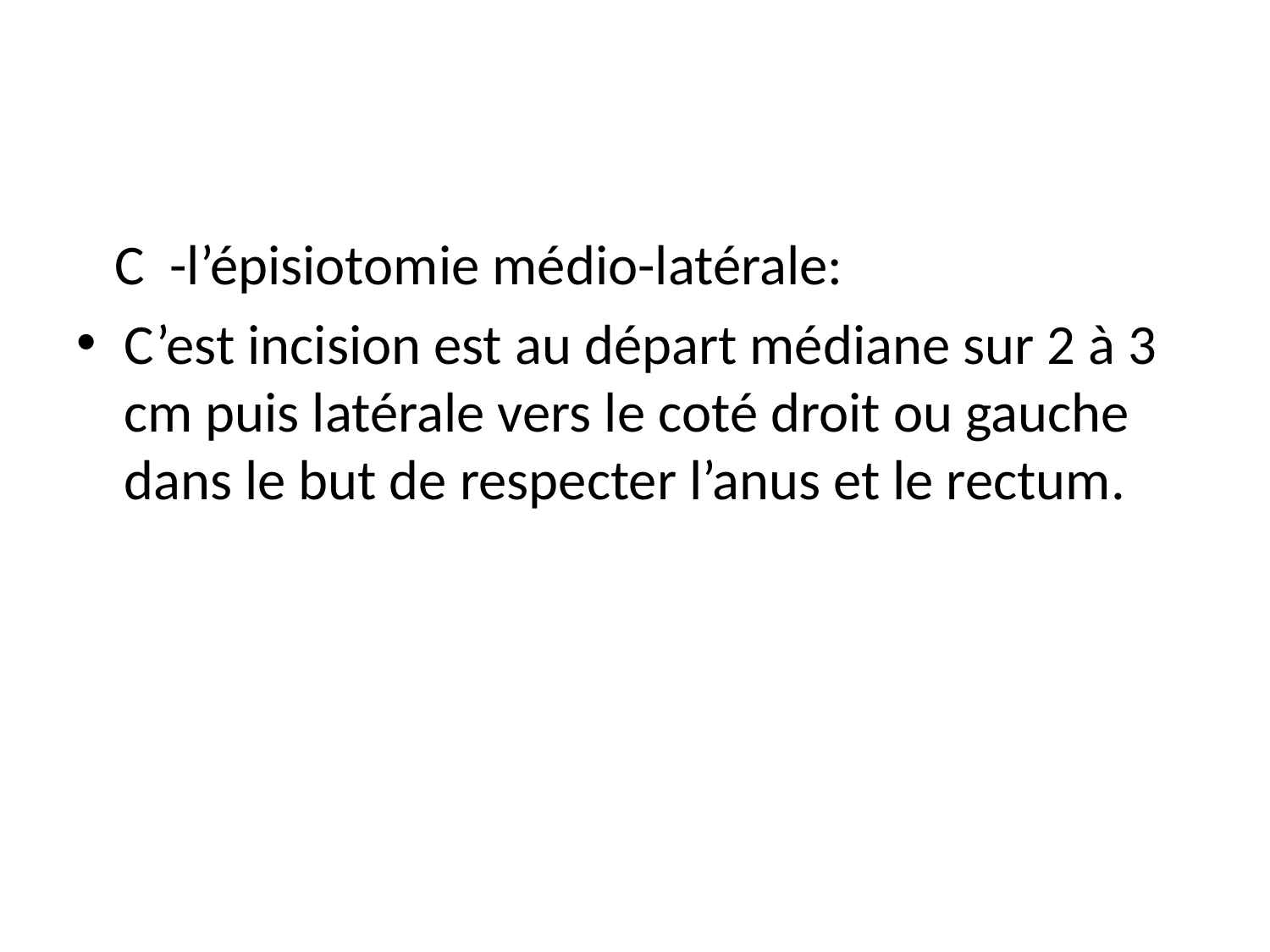

#
   C  -l’épisiotomie médio-latérale:
C’est incision est au départ médiane sur 2 à 3 cm puis latérale vers le coté droit ou gauche dans le but de respecter l’anus et le rectum.